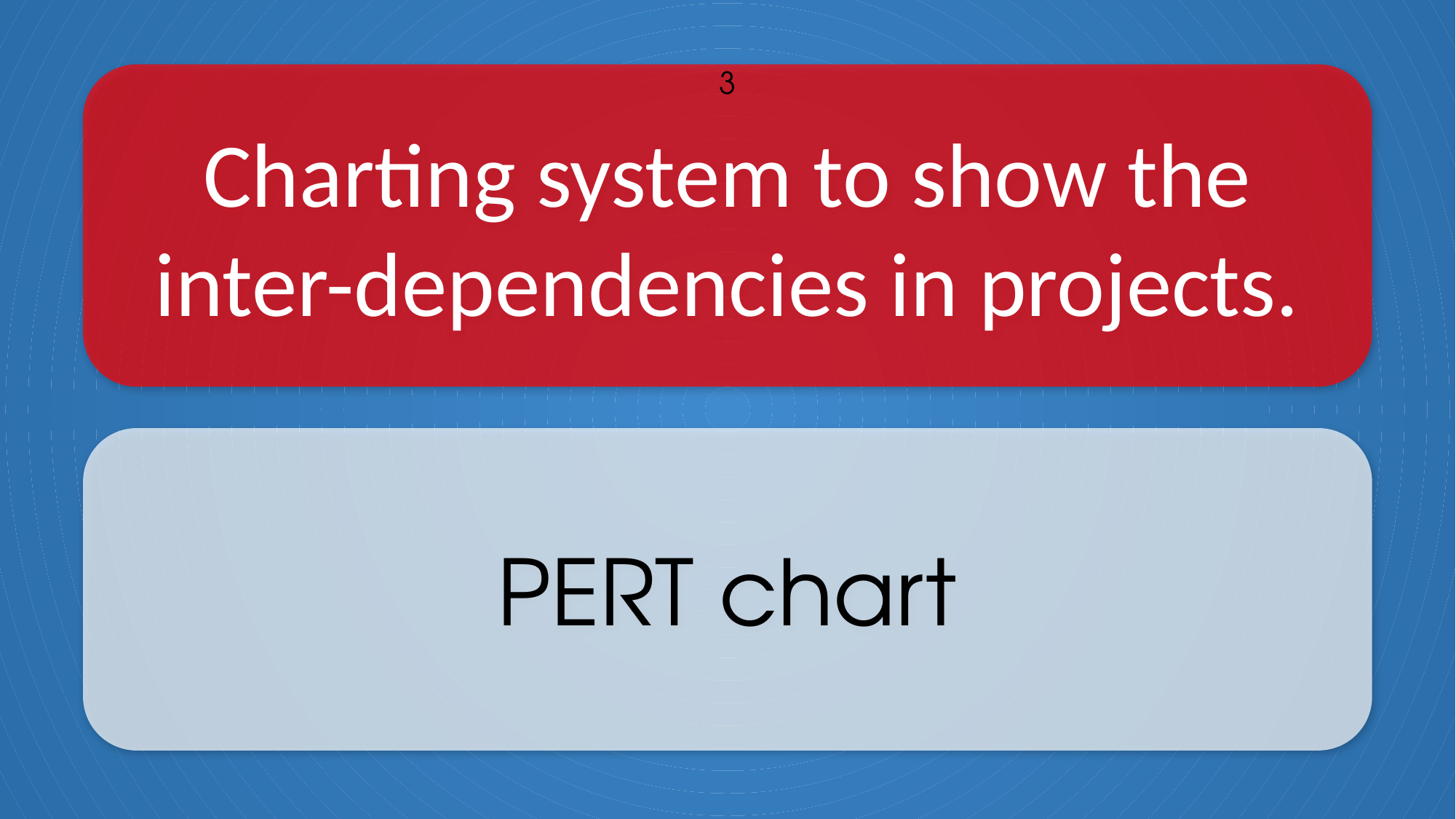

Charting system to show the inter-dependencies in projects.
3
PERT chart